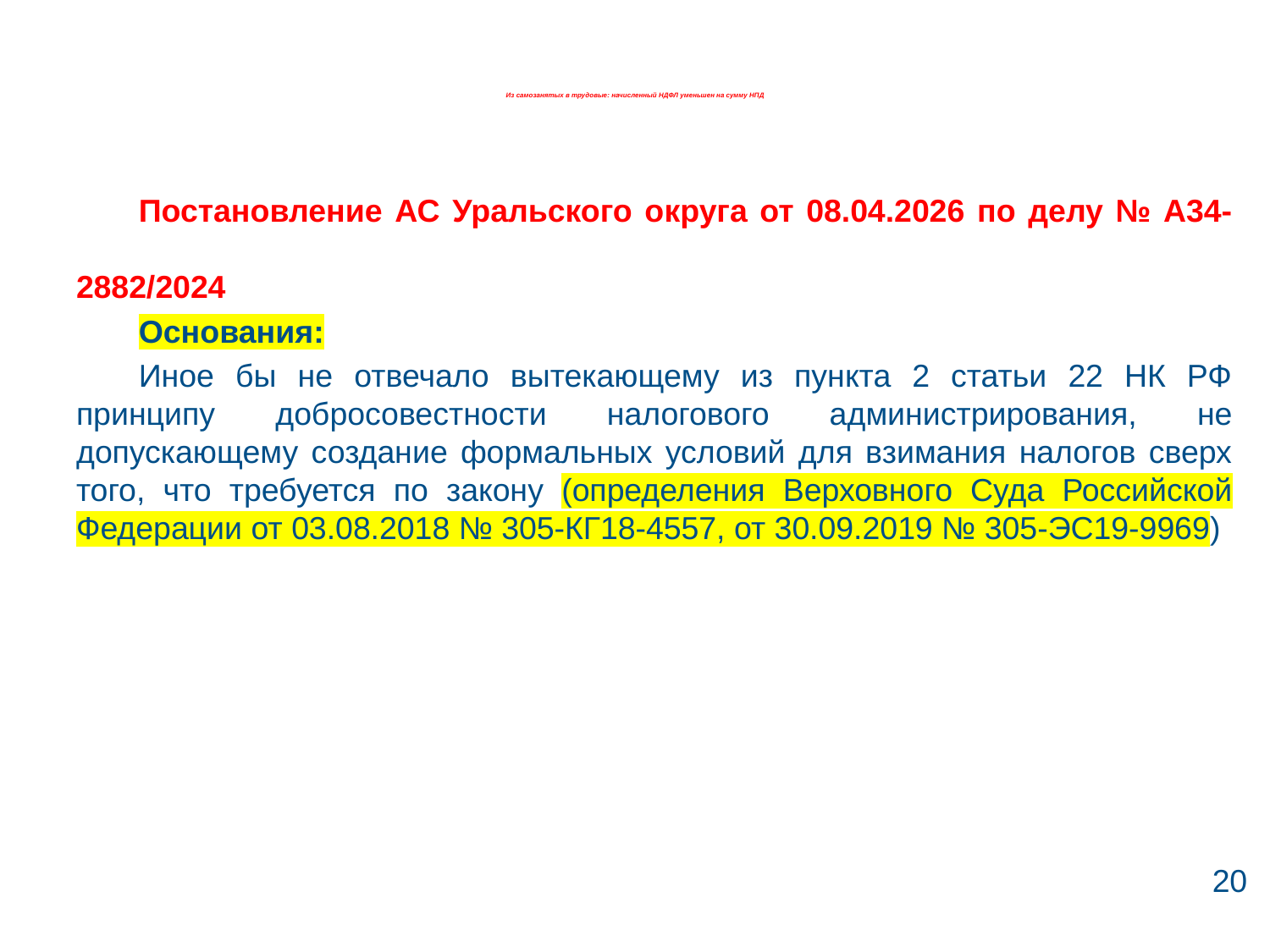

# Из самозанятых в трудовые: начисленный НДФЛ уменьшен на сумму НПД
Постановление АС Уральского округа от 08.04.2026 по делу № А34-2882/2024
Основания:
Иное бы не отвечало вытекающему из пункта 2 статьи 22 НК РФ принципу добросовестности налогового администрирования, не допускающему создание формальных условий для взимания налогов сверх того, что требуется по закону (определения Верховного Суда Российской Федерации от 03.08.2018 № 305-КГ18-4557, от 30.09.2019 № 305-ЭС19-9969)